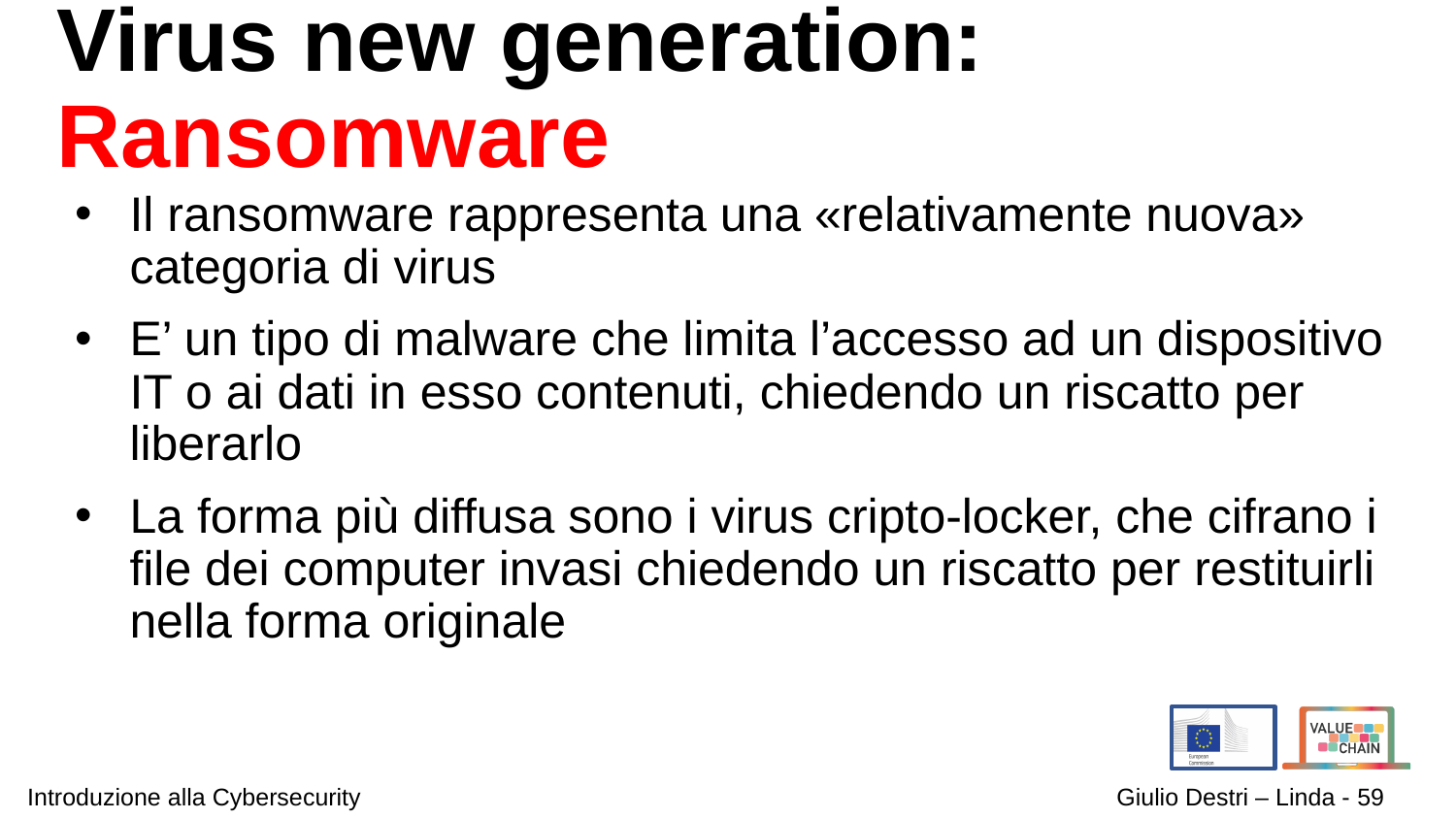

# Virus new generation: Ransomware
Il ransomware rappresenta una «relativamente nuova» categoria di virus
E’ un tipo di malware che limita l’accesso ad un dispositivo IT o ai dati in esso contenuti, chiedendo un riscatto per liberarlo
La forma più diffusa sono i virus cripto-locker, che cifrano i file dei computer invasi chiedendo un riscatto per restituirli nella forma originale